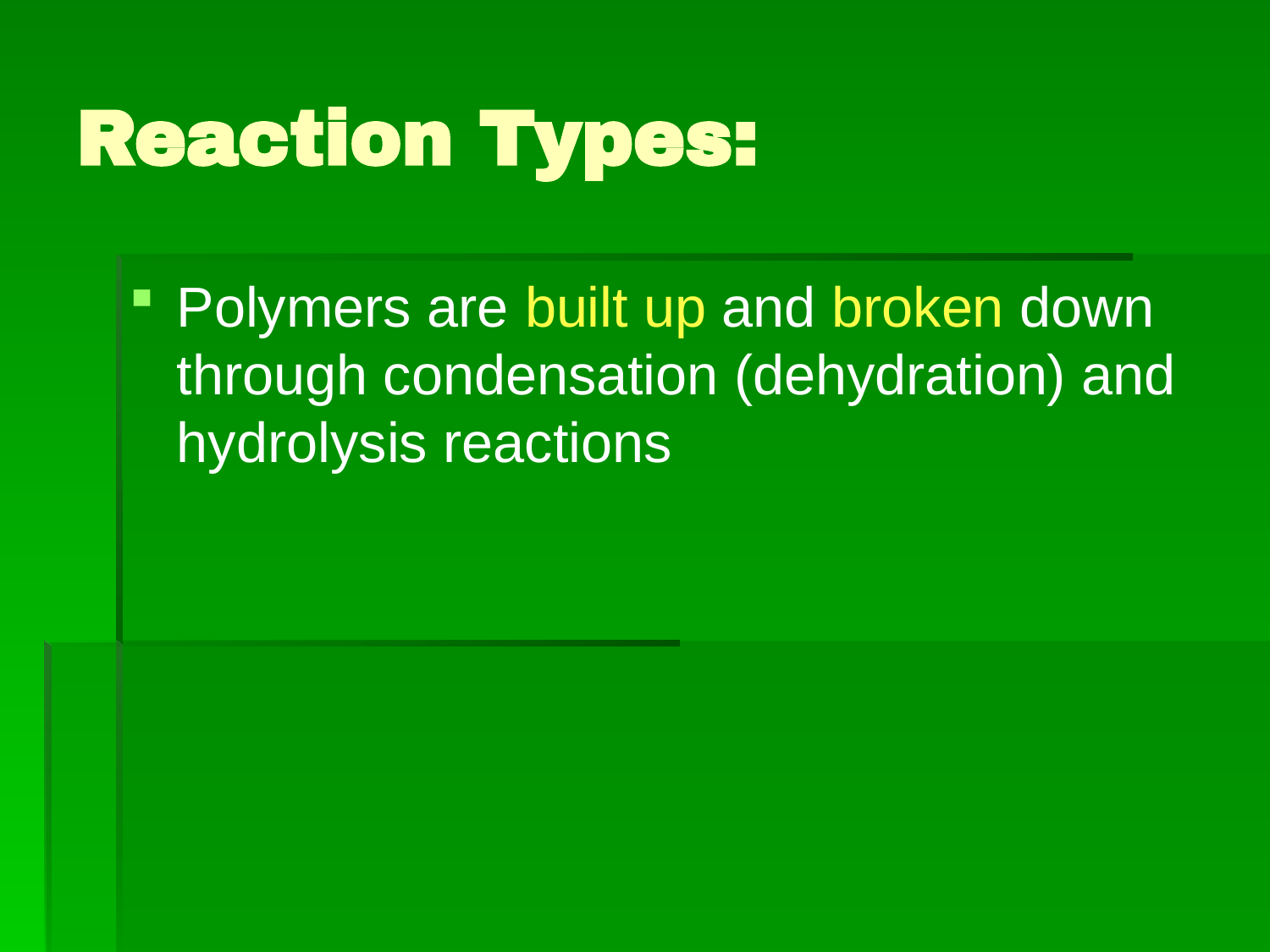

# Reaction Types:
Polymers are built up and broken down  through condensation (dehydration) and hydrolysis reactions